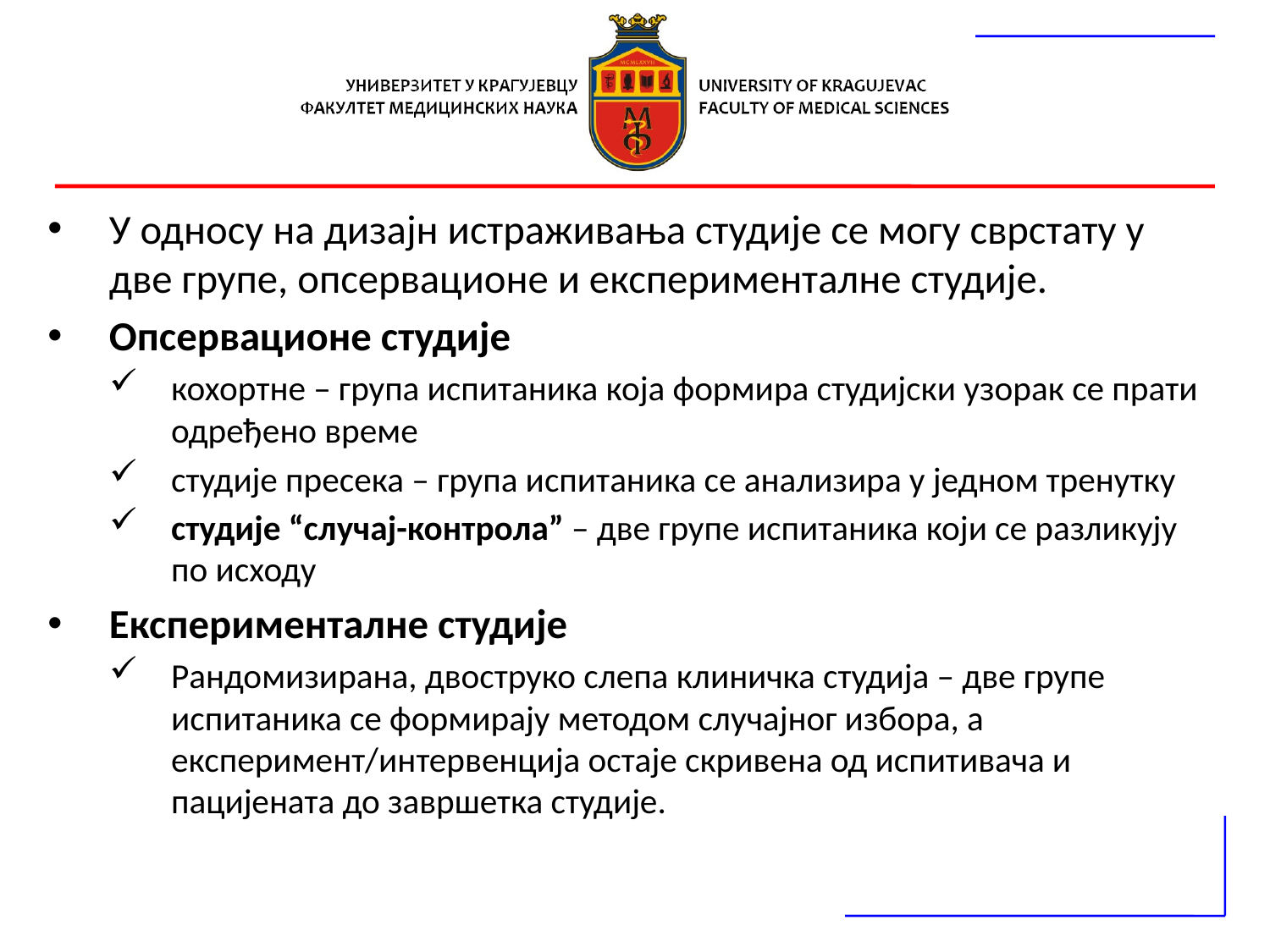

У односу на дизајн истраживања студије се могу сврстату у две групе, опсервационе и експерименталне студије.
Опсервационе студије
кохортне – група испитаника која формира студијски узорак се прати одређено време
студије пресека – група испитаника се анализира у једном тренутку
студије “случај-контрола” – две групе испитаника који се разликују по исходу
Експерименталне студије
Рандомизирана, двоструко слепа клиничка студија – две групе испитаника се формирају методом случајног избора, а експеримент/интервенција остаје скривена од испитивача и пацијената до завршетка студије.

#